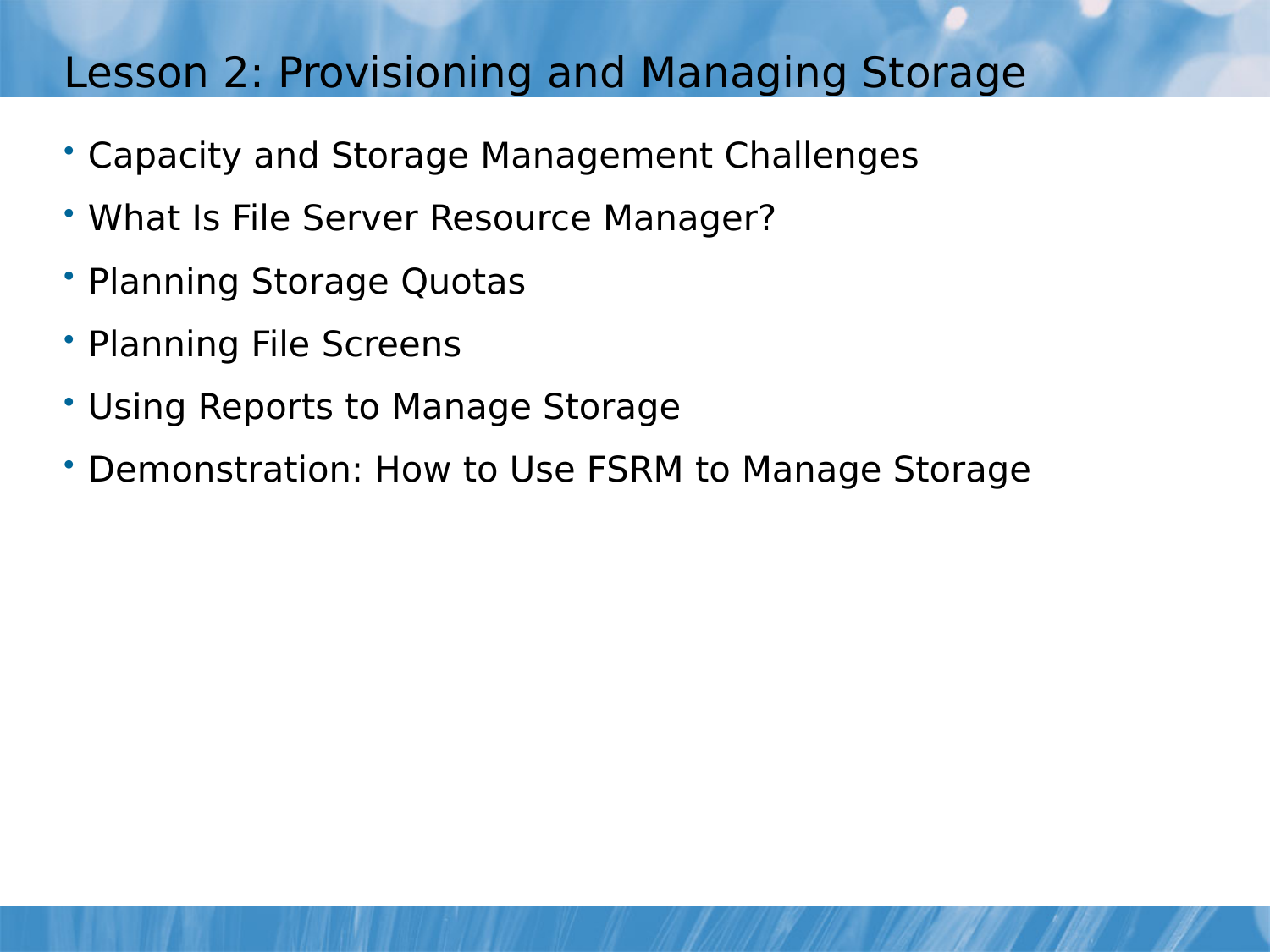

# Lesson 2: Provisioning and Managing Storage
Capacity and Storage Management Challenges
What Is File Server Resource Manager?
Planning Storage Quotas
Planning File Screens
Using Reports to Manage Storage
Demonstration: How to Use FSRM to Manage Storage